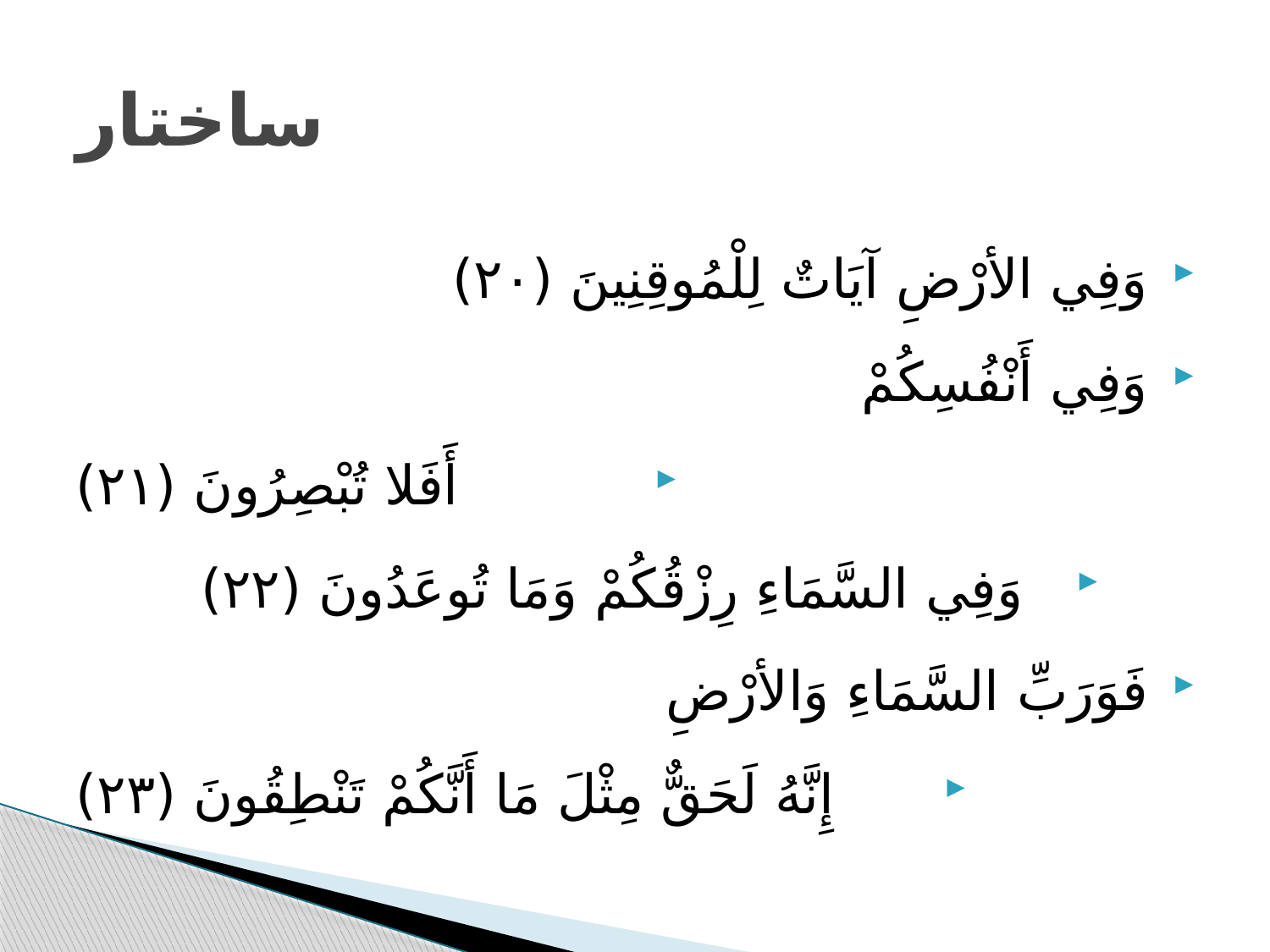

# ساختار
وَفِي الأرْضِ آيَاتٌ لِلْمُوقِنِينَ (٢٠)
وَفِي أَنْفُسِكُمْ
 أَفَلا تُبْصِرُونَ (٢١)
وَفِي السَّمَاءِ رِزْقُكُمْ وَمَا تُوعَدُونَ (٢٢)
فَوَرَبِّ السَّمَاءِ وَالأرْضِ
 إِنَّهُ لَحَقٌّ مِثْلَ مَا أَنَّكُمْ تَنْطِقُونَ (٢٣)